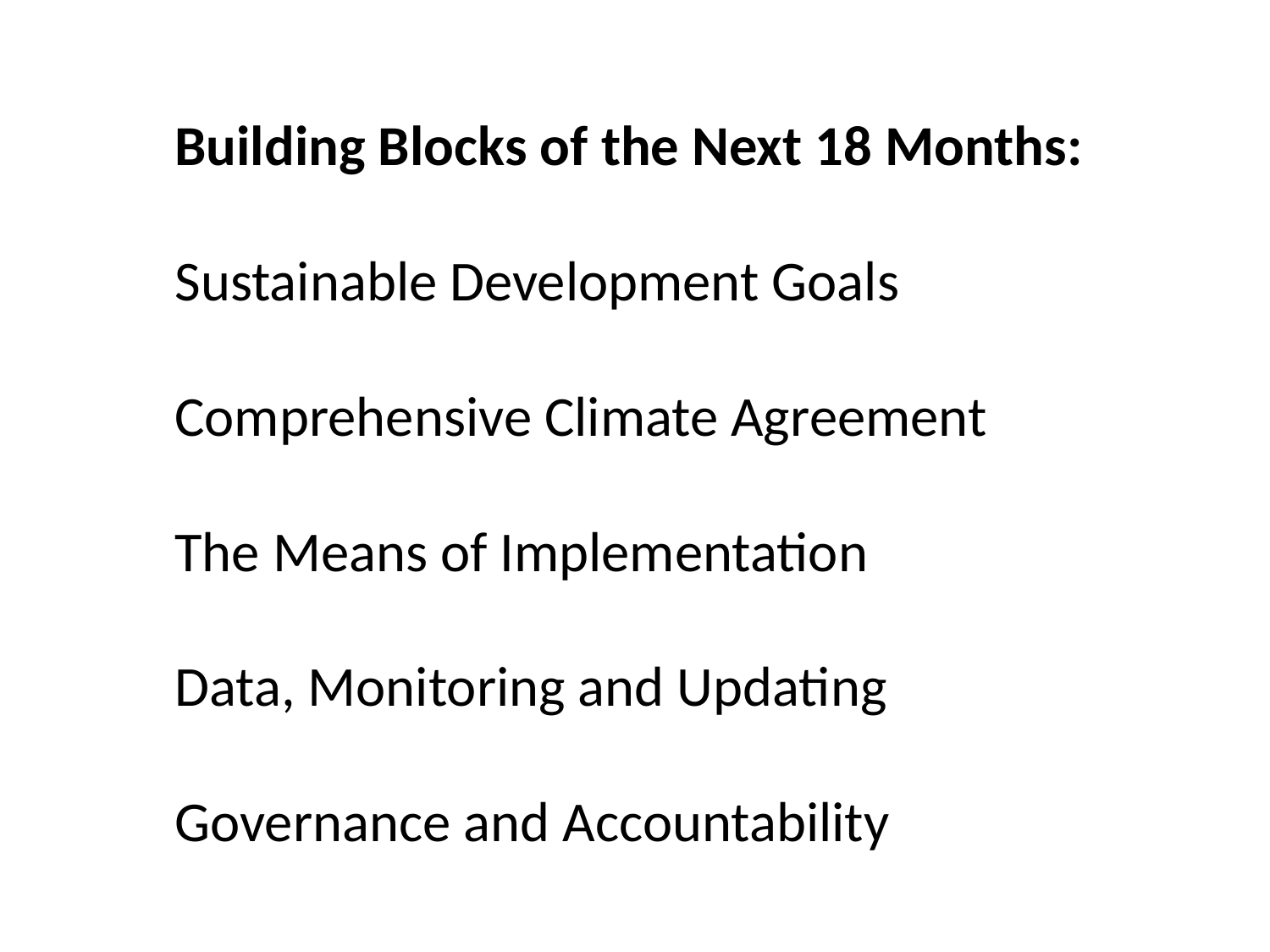

Building Blocks of the Next 18 Months:

Sustainable Development Goals

Comprehensive Climate Agreement

The Means of Implementation

Data, Monitoring and Updating

Governance and Accountability